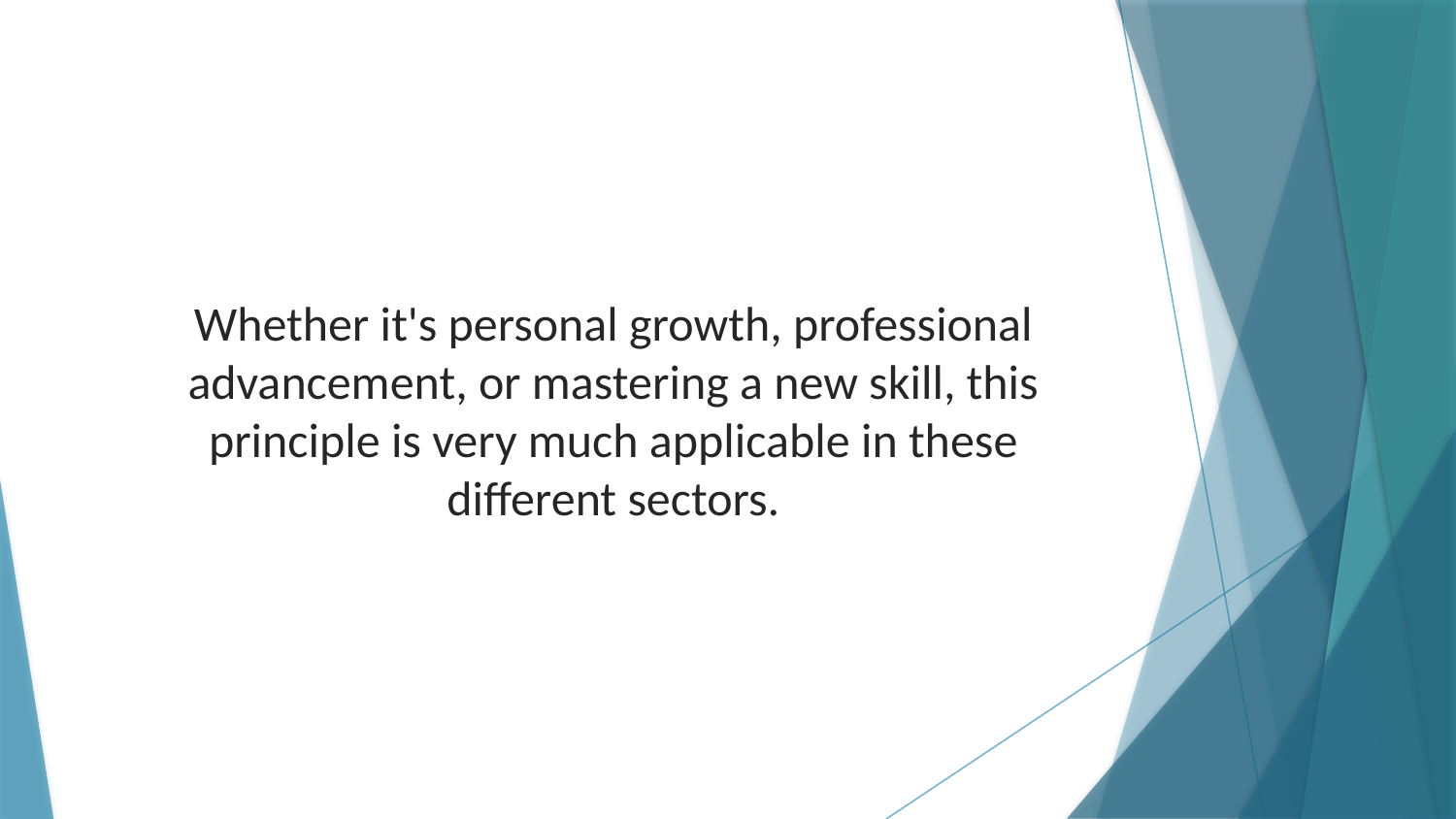

Whether it's personal growth, professional advancement, or mastering a new skill, this principle is very much applicable in these different sectors.